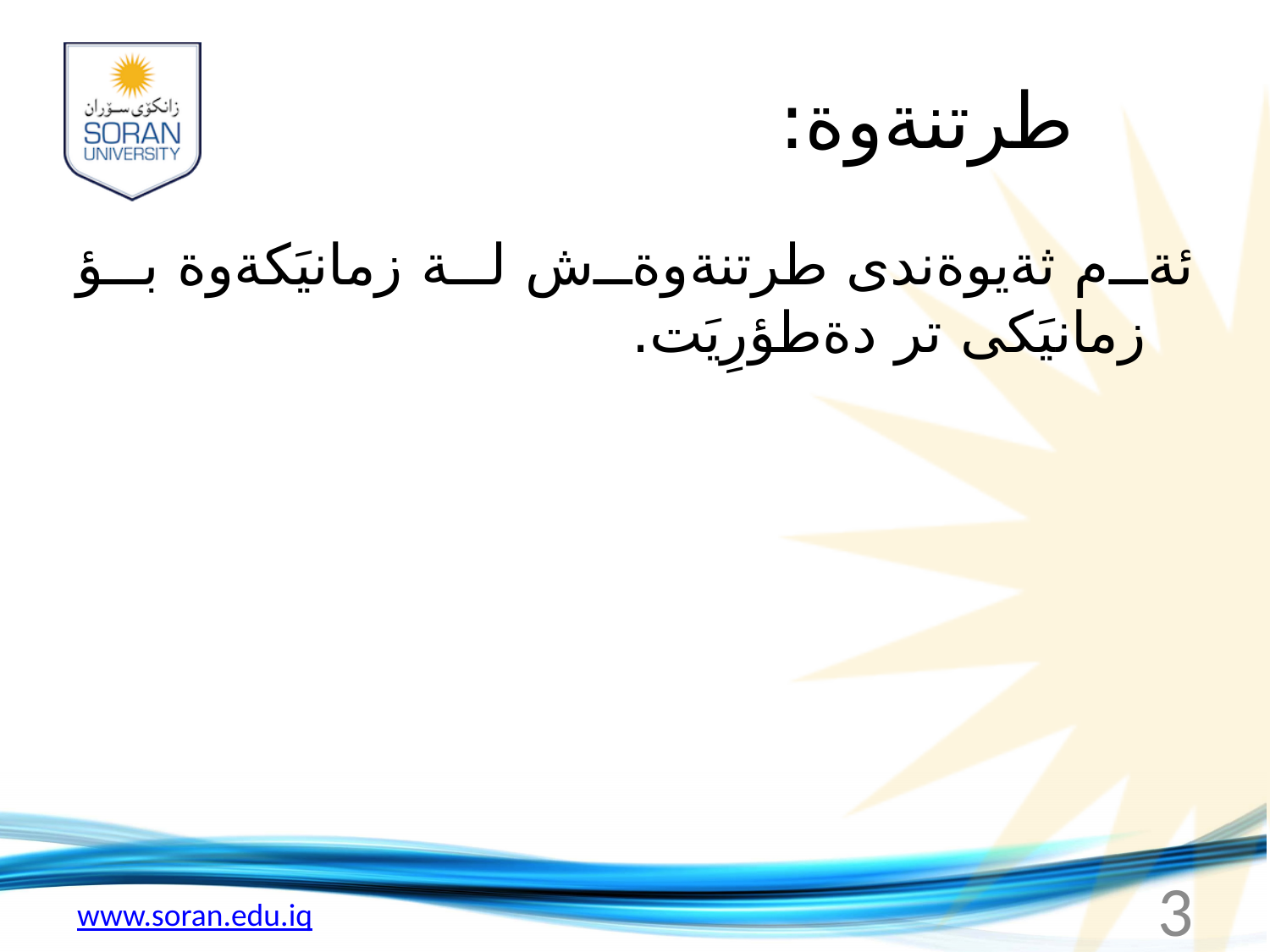

# طرتنةوة:
ئةم ثةيوةندى طرتنةوةش لة زمانيَكةوة بؤ زمانيَكى تر دةطؤرِيَت.
3